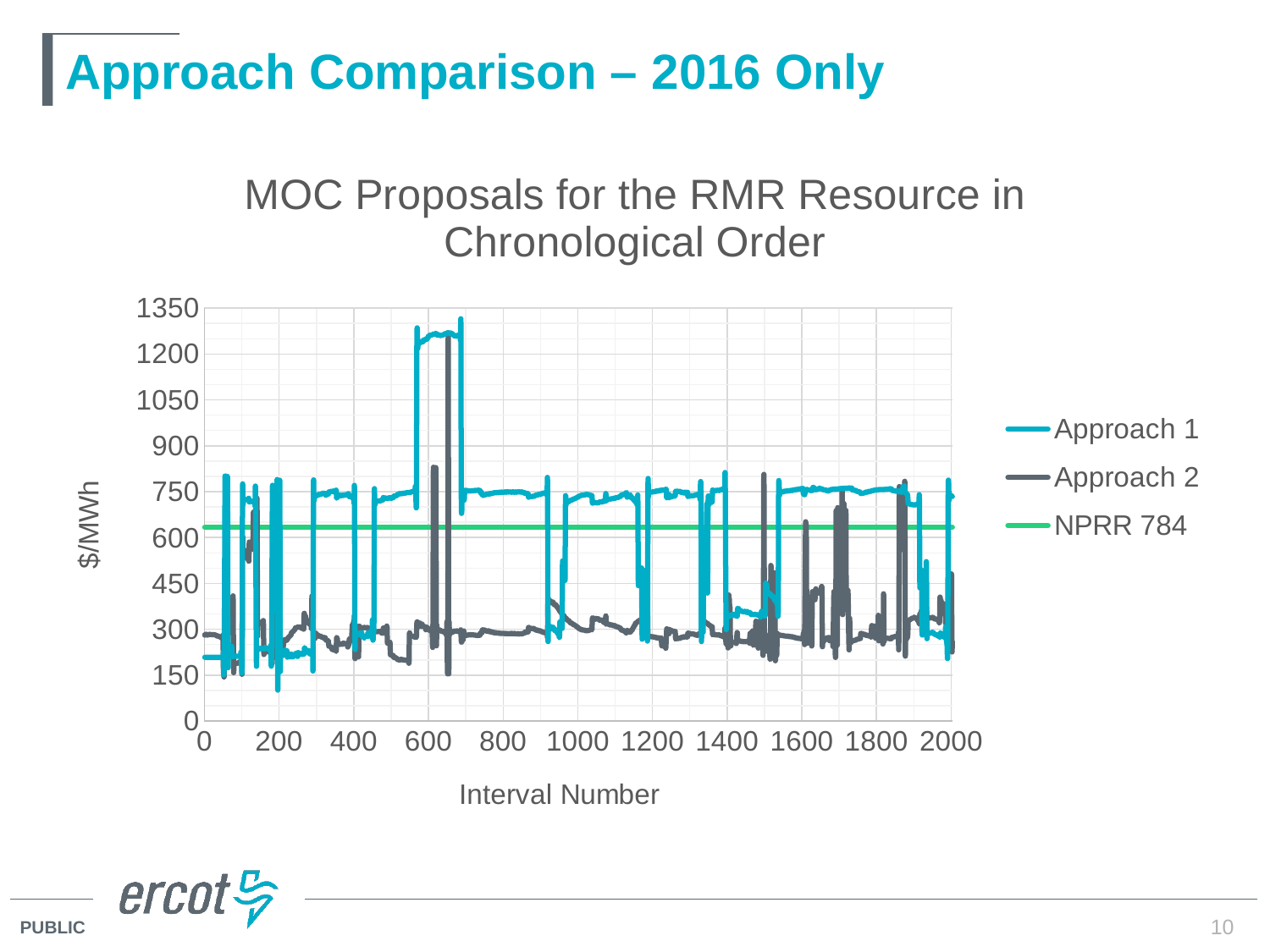

# Approach Comparison – 2016 Only

### Chart: MOC Proposals for the RMR Resource in Chronological Order

| Category | Approach 1 | Approach 2 | NPRR 784 |
|---|---|---|---|
10